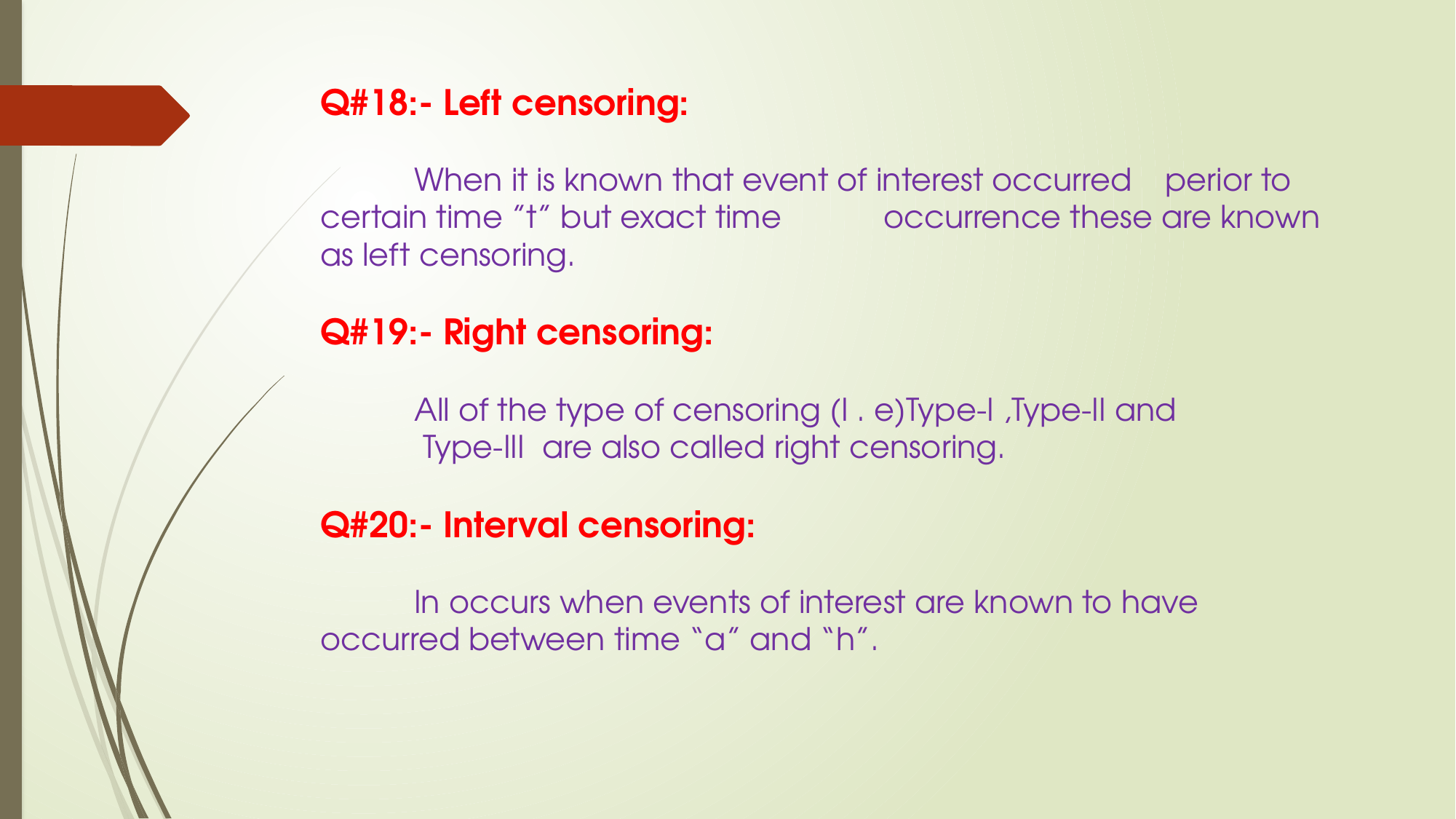

# Q#18:- Left censoring:   When it is known that event of interest occurred 					perior to certain time ”t” but exact time 								occurrence these are known as left censoring. Q#19:- Right censoring:   All of the type of censoring (I . e)Type-I ,Type-II and Type-III  are also called right censoring. Q#20:- Interval censoring:   In occurs when events of interest are known to have 				occurred between time “a” and “h”.